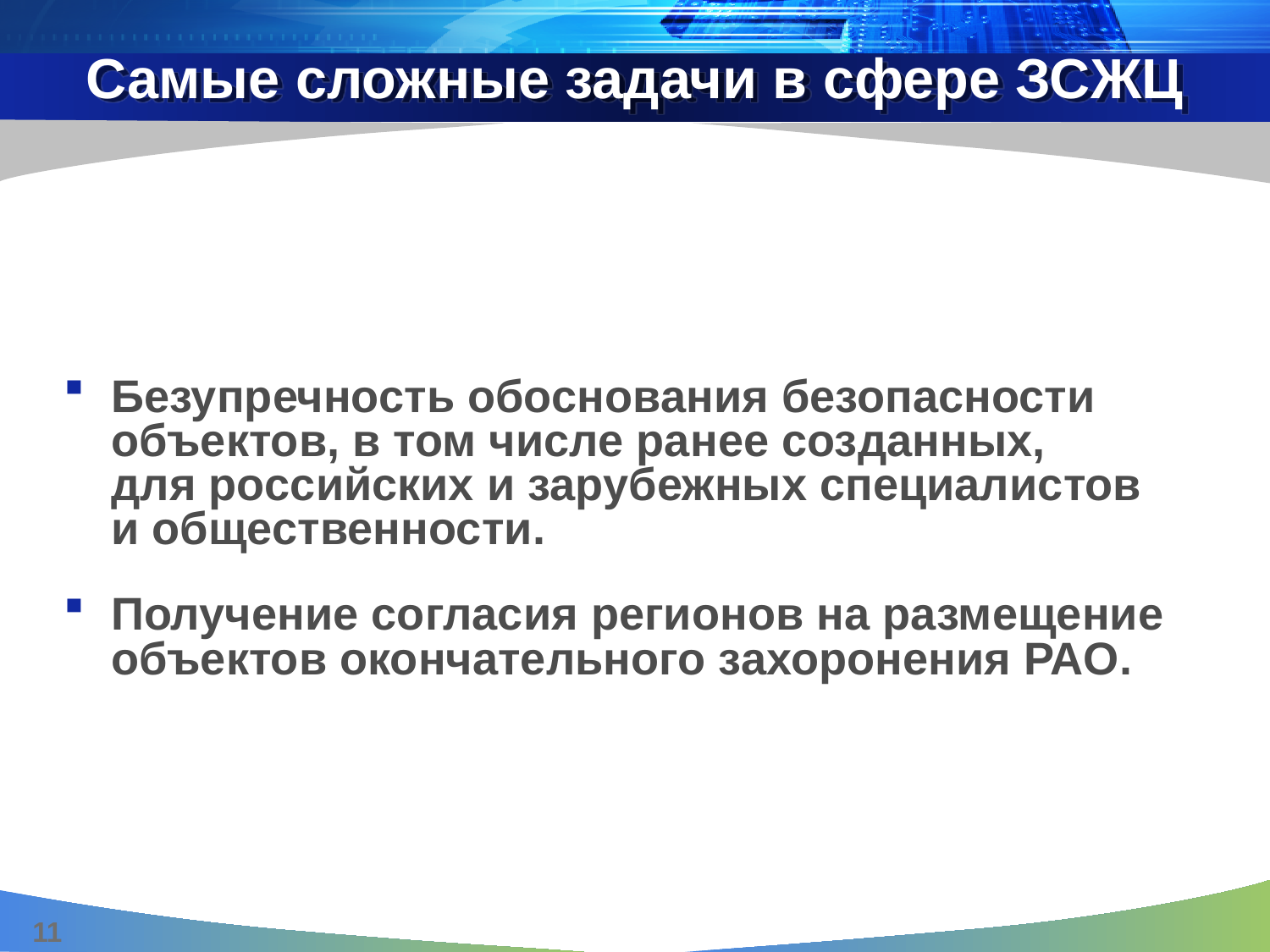

# Самые сложные задачи в сфере ЗСЖЦ
Безупречность обоснования безопасности объектов, в том числе ранее созданных,
для российских и зарубежных специалистов
и общественности.
Получение согласия регионов на размещение объектов окончательного захоронения РАО.
11